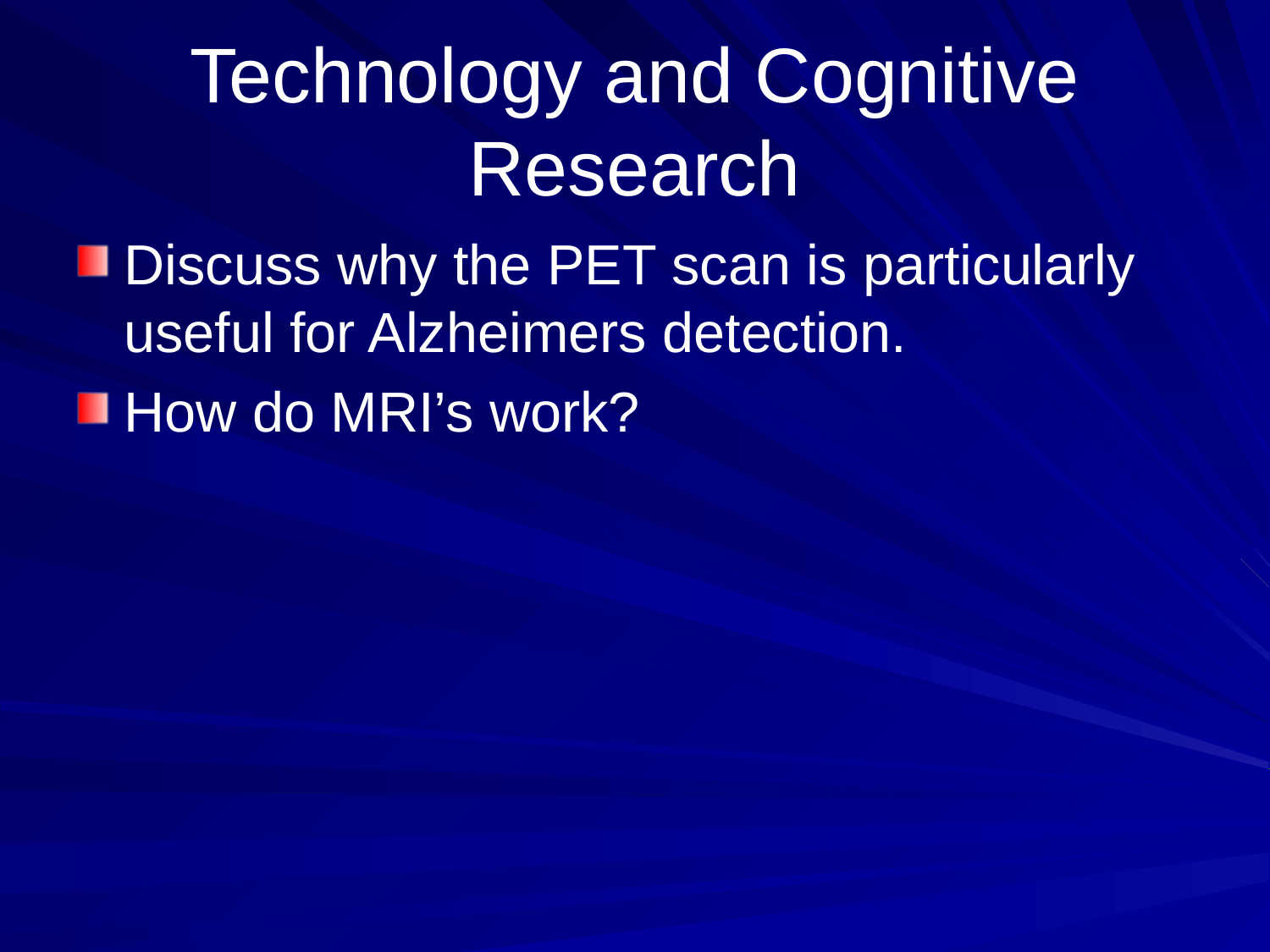

# Technology and Cognitive Research
Discuss why the PET scan is particularly useful for Alzheimers detection.
How do MRI’s work?